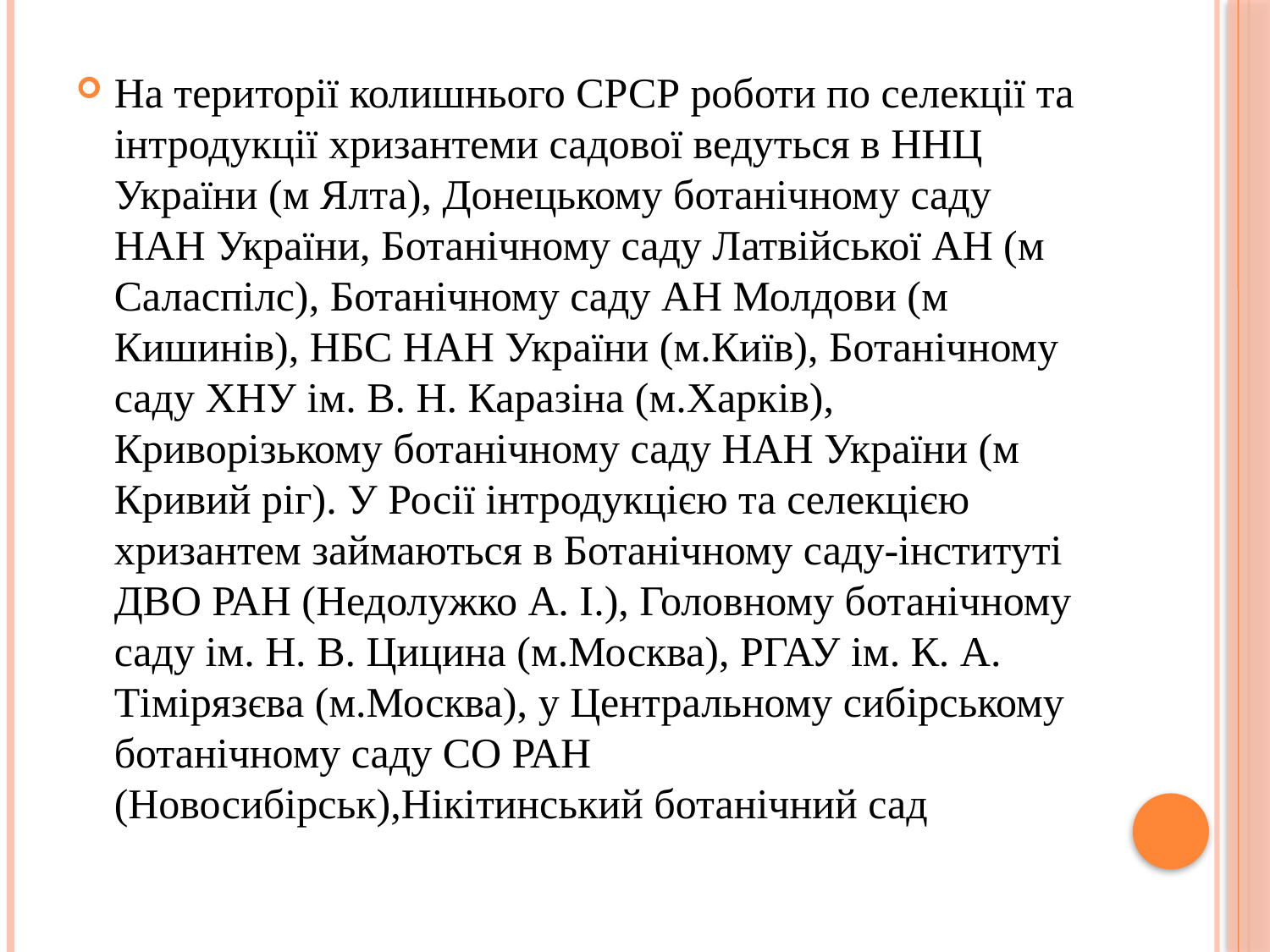

На території колишнього СРСР роботи по селекції та інтродукції хризантеми садової ведуться в ННЦ України (м Ялта), Донецькому ботанічному саду НАН України, Ботанічному саду Латвійської АН (м Саласпілс), Ботанічному саду АН Молдови (м Кишинів), НБС НАН України (м.Київ), Ботанічному саду ХНУ ім. В. Н. Каразіна (м.Харків), Криворізькому ботанічному саду НАН України (м Кривий ріг). У Росії інтродукцією та селекцією хризантем займаються в Ботанічному саду-інституті ДВО РАН (Недолужко А. І.), Головному ботанічному саду ім. Н. В. Цицина (м.Москва), РГАУ ім. К. А. Тімірязєва (м.Москва), у Центральному сибірському ботанічному саду СО РАН (Новосибірськ),Нікітинський ботанічний сад